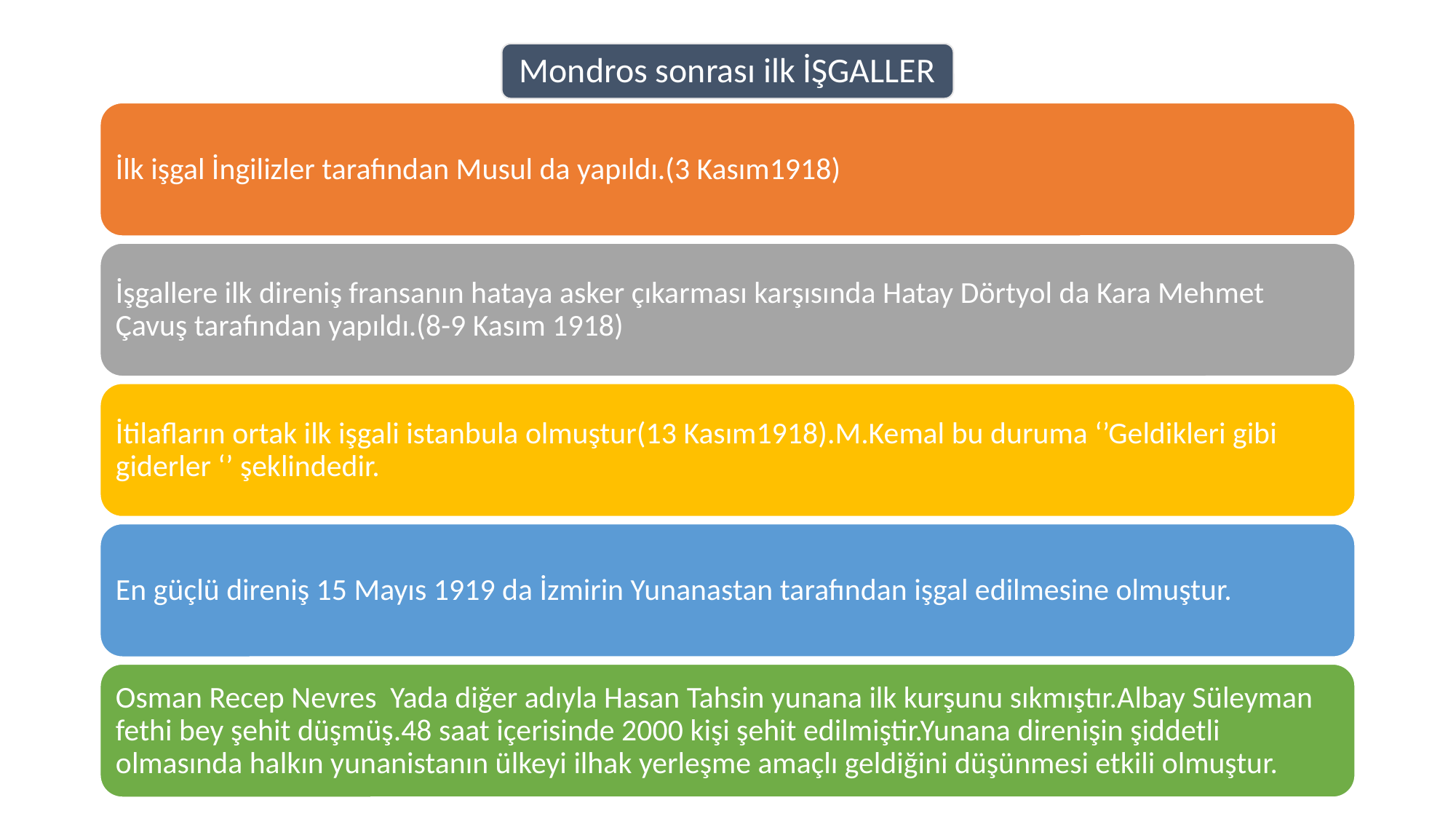

Mondros sonrası ilk İŞGALLER
İlk işgal İngilizler tarafından Musul da yapıldı.(3 Kasım1918)
İşgallere ilk direniş fransanın hataya asker çıkarması karşısında Hatay Dörtyol da Kara Mehmet Çavuş tarafından yapıldı.(8-9 Kasım 1918)
İtilafların ortak ilk işgali istanbula olmuştur(13 Kasım1918).M.Kemal bu duruma ‘’Geldikleri gibi giderler ‘’ şeklindedir.
En güçlü direniş 15 Mayıs 1919 da İzmirin Yunanastan tarafından işgal edilmesine olmuştur.
Osman Recep Nevres  Yada diğer adıyla Hasan Tahsin yunana ilk kurşunu sıkmıştır.Albay Süleyman fethi bey şehit düşmüş.48 saat içerisinde 2000 kişi şehit edilmiştir.Yunana direnişin şiddetli olmasında halkın yunanistanın ülkeyi ilhak yerleşme amaçlı geldiğini düşünmesi etkili olmuştur.